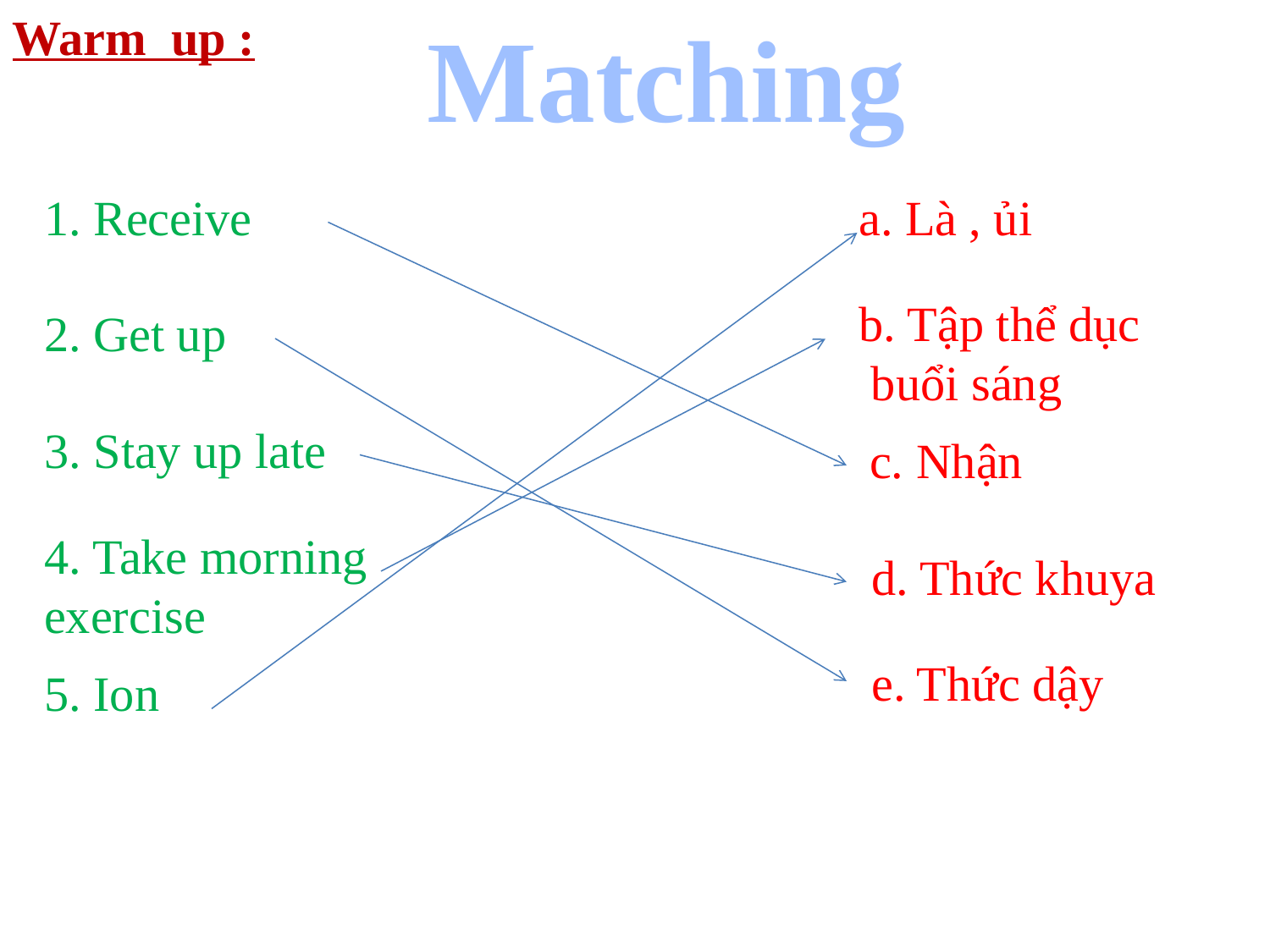

Warm  up :
Matching
1. Receive
a. Là , ủi
b. Tập thể dục       buổi sáng
2. Get up
3. Stay up late
c. Nhận
4. Take morning exercise
 d. Thức khuya
 e. Thức dậy
5. Ion